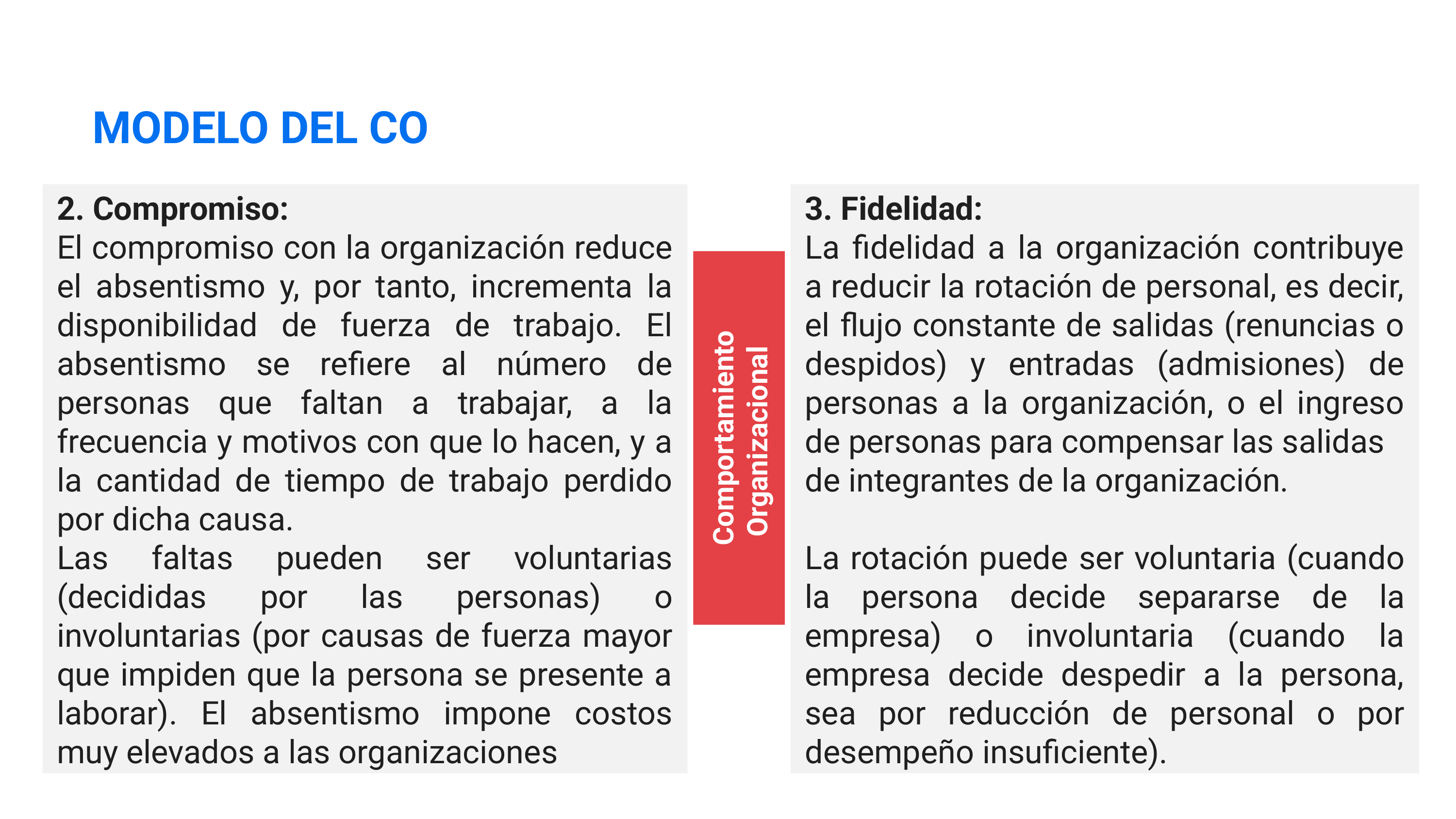

# MODELO DEL CO
2. Compromiso:
El compromiso con la organización reduce el absentismo y, por tanto, incrementa la disponibilidad de fuerza de trabajo. El absentismo se refiere al número de personas que faltan a trabajar, a la frecuencia y motivos con que lo hacen, y a la cantidad de tiempo de trabajo perdido por dicha causa.
Las faltas pueden ser voluntarias (decididas por las personas) o involuntarias (por causas de fuerza mayor que impiden que la persona se presente a laborar). El absentismo impone costos muy elevados a las organizaciones
3. Fidelidad:
La fidelidad a la organización contribuye a reducir la rotación de personal, es decir, el flujo constante de salidas (renuncias o despidos) y entradas (admisiones) de personas a la organización, o el ingreso de personas para compensar las salidas
de integrantes de la organización.

La rotación puede ser voluntaria (cuando la persona decide separarse de la empresa) o involuntaria (cuando la empresa decide despedir a la persona, sea por reducción de personal o por desempeño insuficiente).
Comportamiento Organizacional